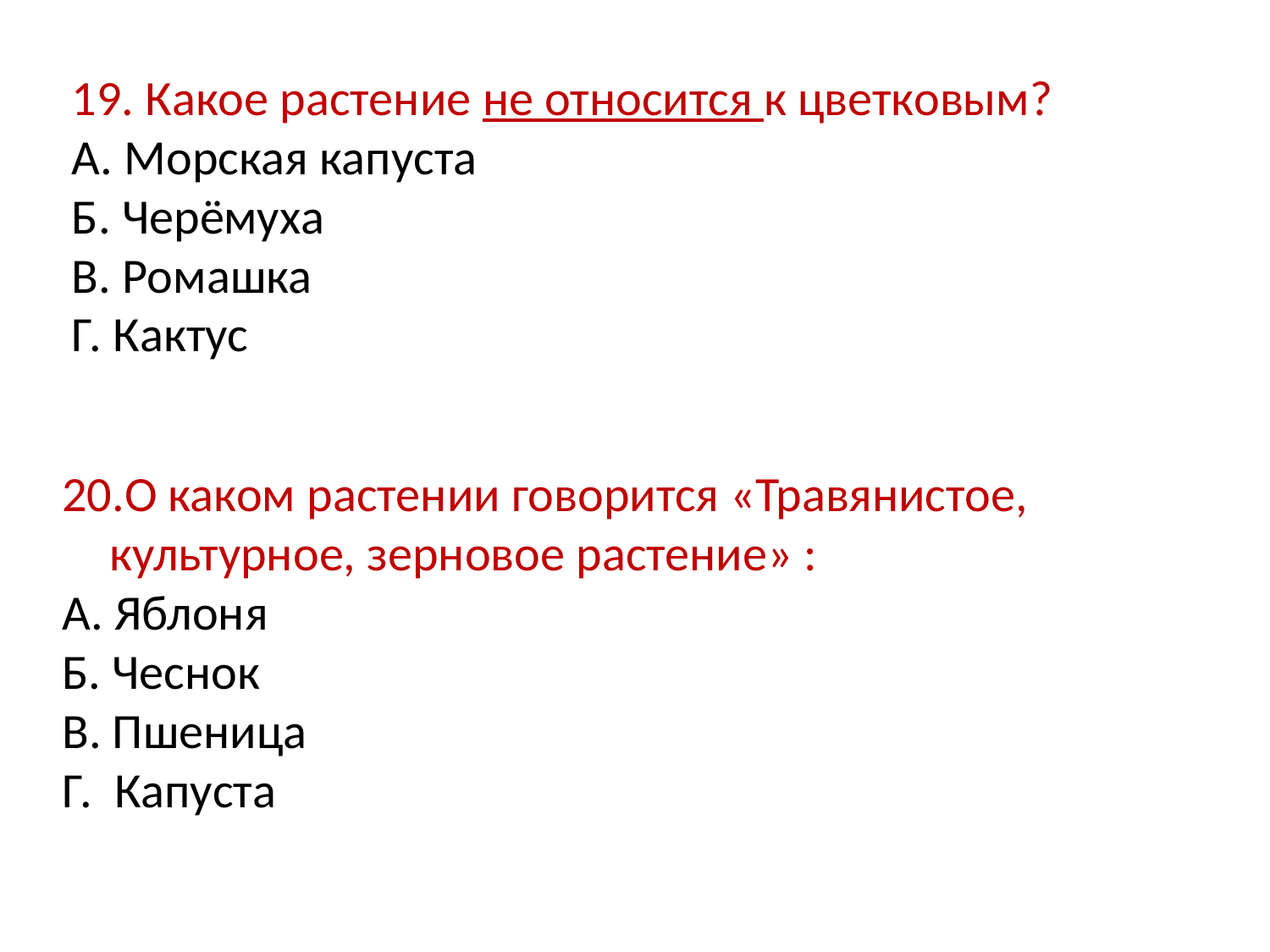

19. Какое растение не относится к цветковым?
А. Морская капуста
Б. Черёмуха
В. Ромашка
Г. Кактус

20.О каком растении говорится «Травянистое, культурное, зерновое растение» :
А. Яблоня
Б. Чеснок
В. Пшеница
Г.  Капуста